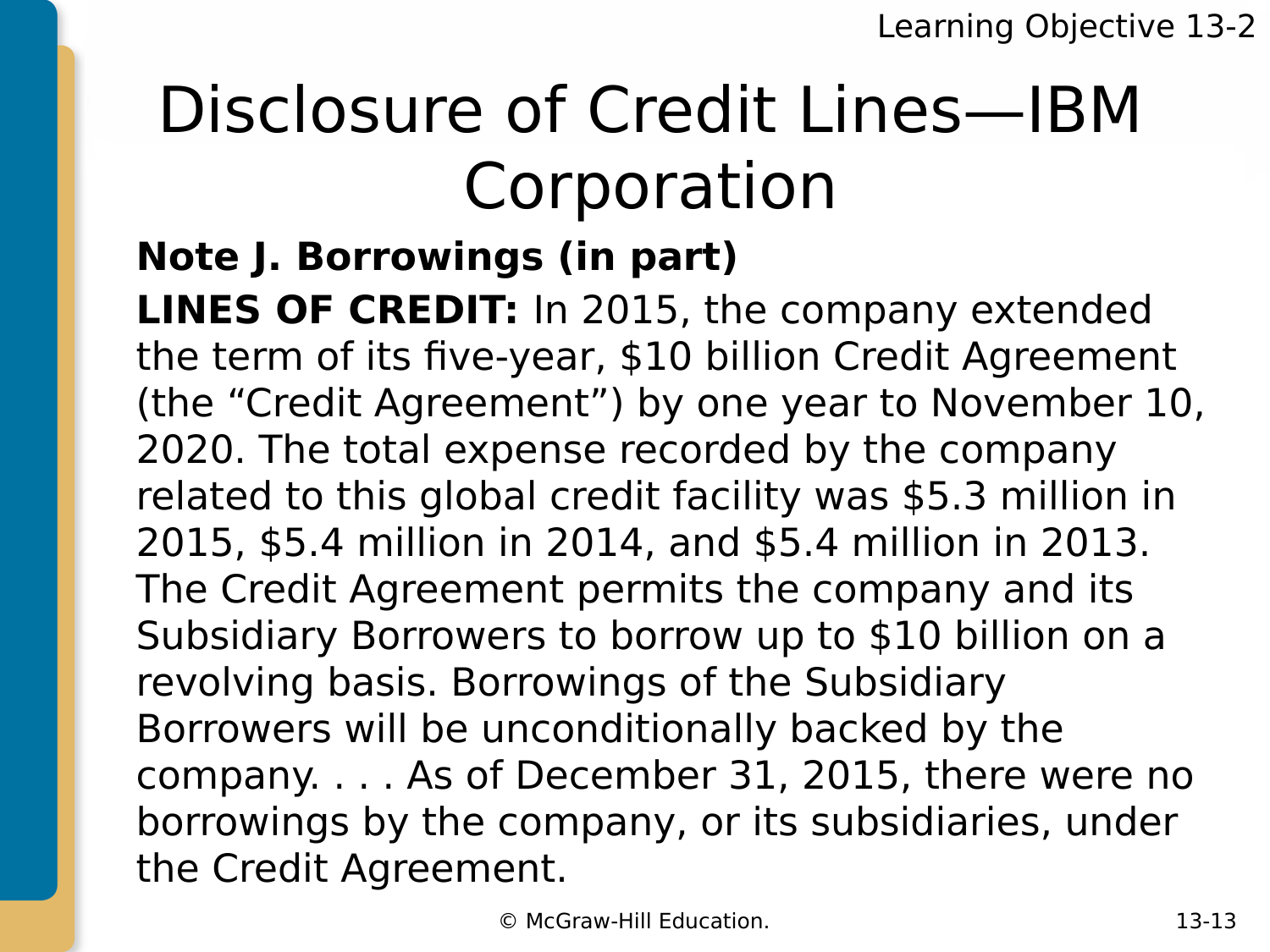

Learning Objective 13-2
# Disclosure of Credit Lines—IBM Corporation
Note J. Borrowings (in part)
LINES OF CREDIT: In 2015, the company extended the term of its five-year, $10 billion Credit Agreement (the “Credit Agreement”) by one year to November 10, 2020. The total expense recorded by the company related to this global credit facility was $5.3 million in 2015, $5.4 million in 2014, and $5.4 million in 2013. The Credit Agreement permits the company and its Subsidiary Borrowers to borrow up to $10 billion on a revolving basis. Borrowings of the Subsidiary Borrowers will be unconditionally backed by the company. . . . As of December 31, 2015, there were no borrowings by the company, or its subsidiaries, under the Credit Agreement.